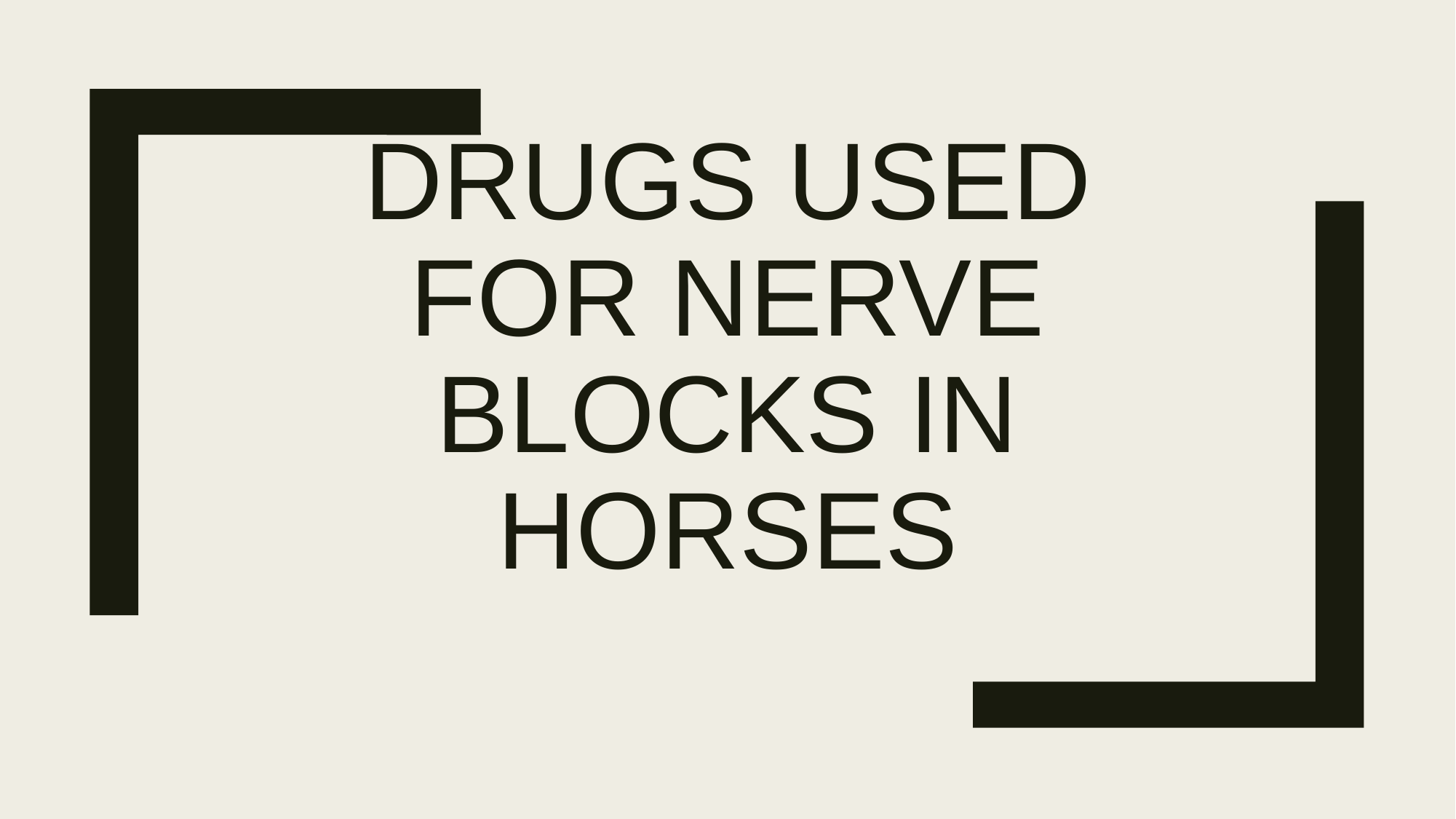

# Drugs used for nerve blocks in horses